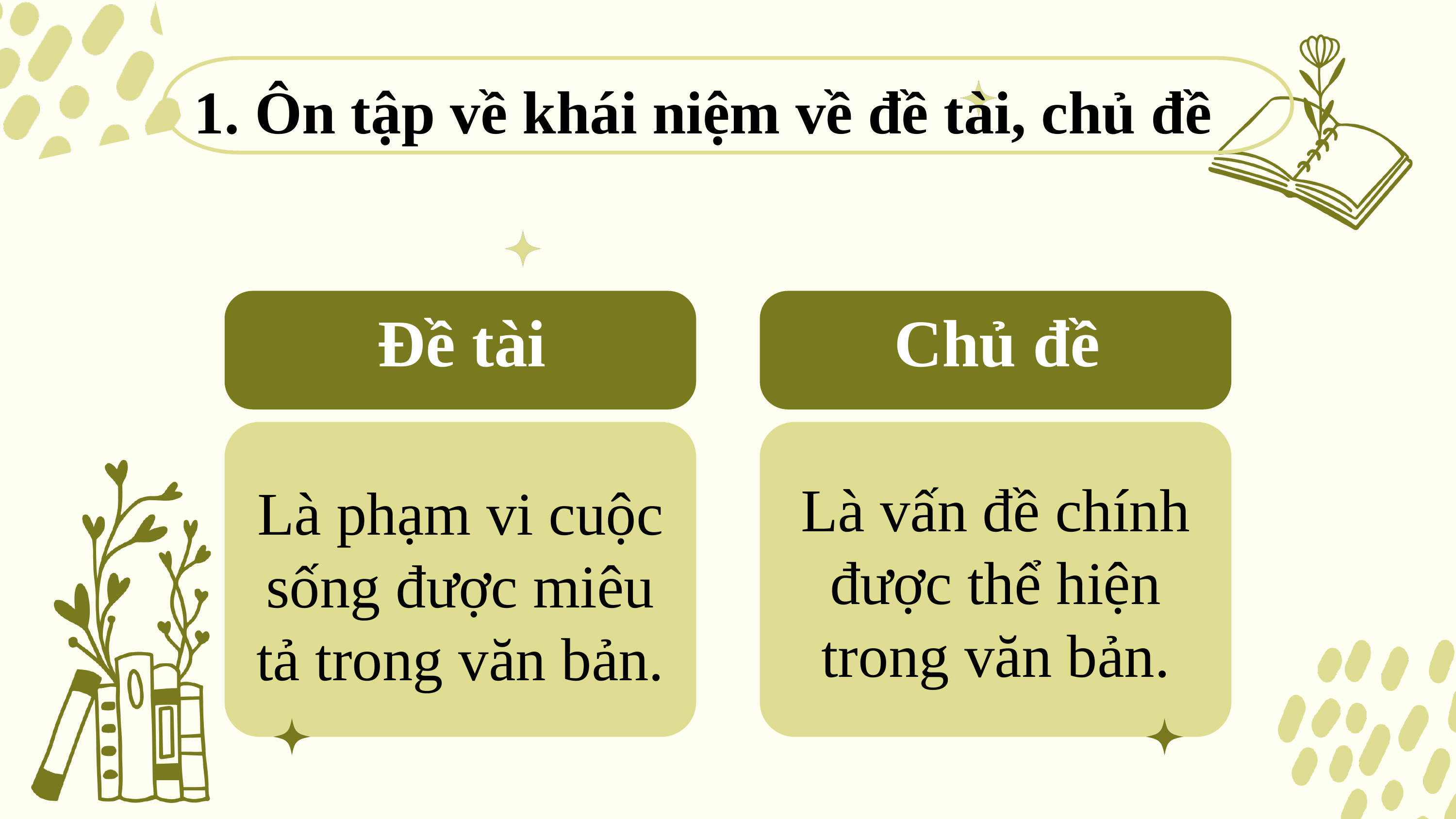

1. Ôn tập về khái niệm về đề tài, chủ đề

Đề tài
Chủ đề

Là vấn đề chính được thể hiện trong văn bản.
Là phạm vi cuộc sống được miêu tả trong văn bản.